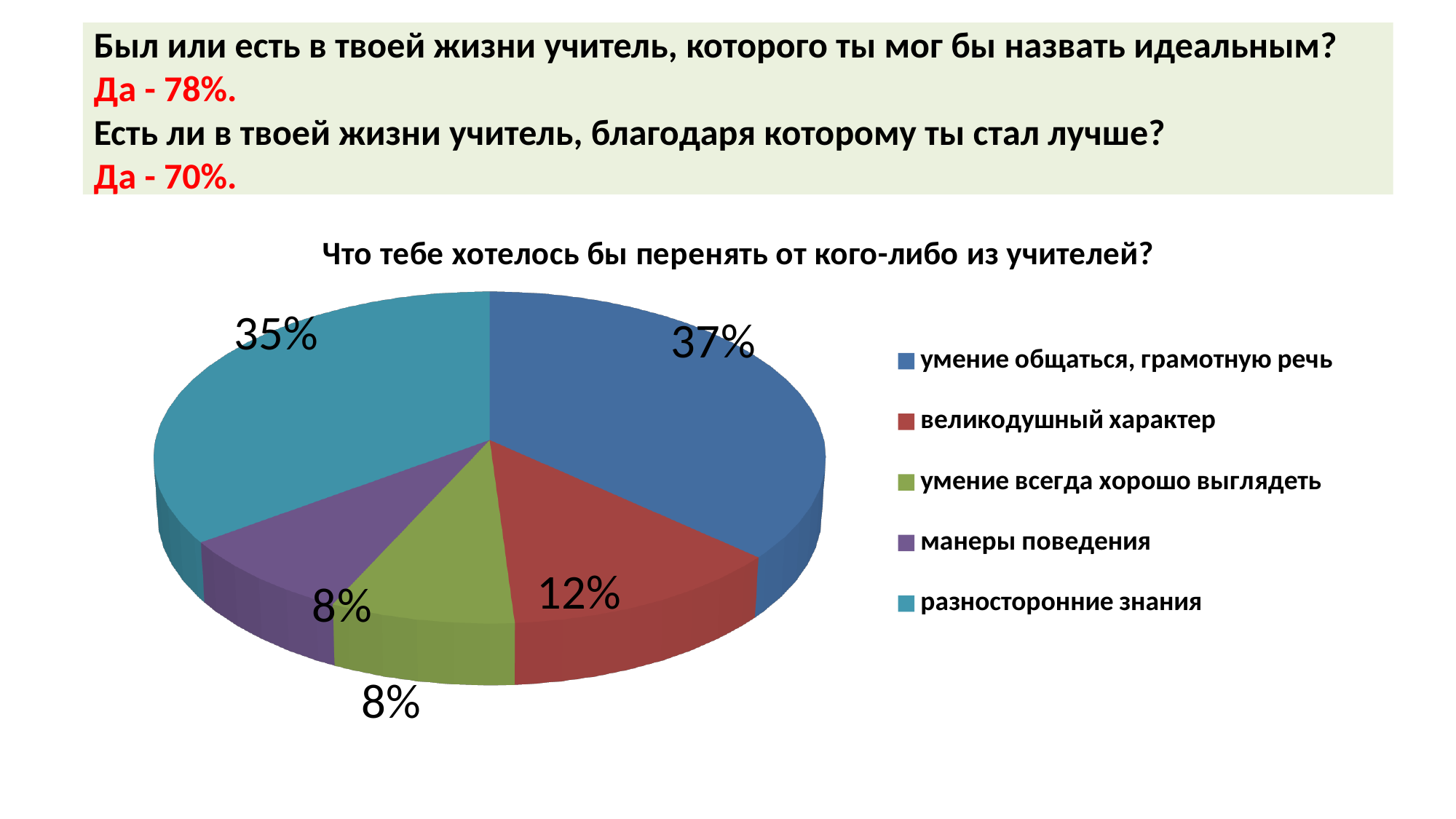

# Был или есть в твоей жизни учитель, которого ты мог бы назвать идеальным? Да - 78%. Есть ли в твоей жизни учитель, благодаря которому ты стал лучше? Да - 70%.

[unsupported chart]